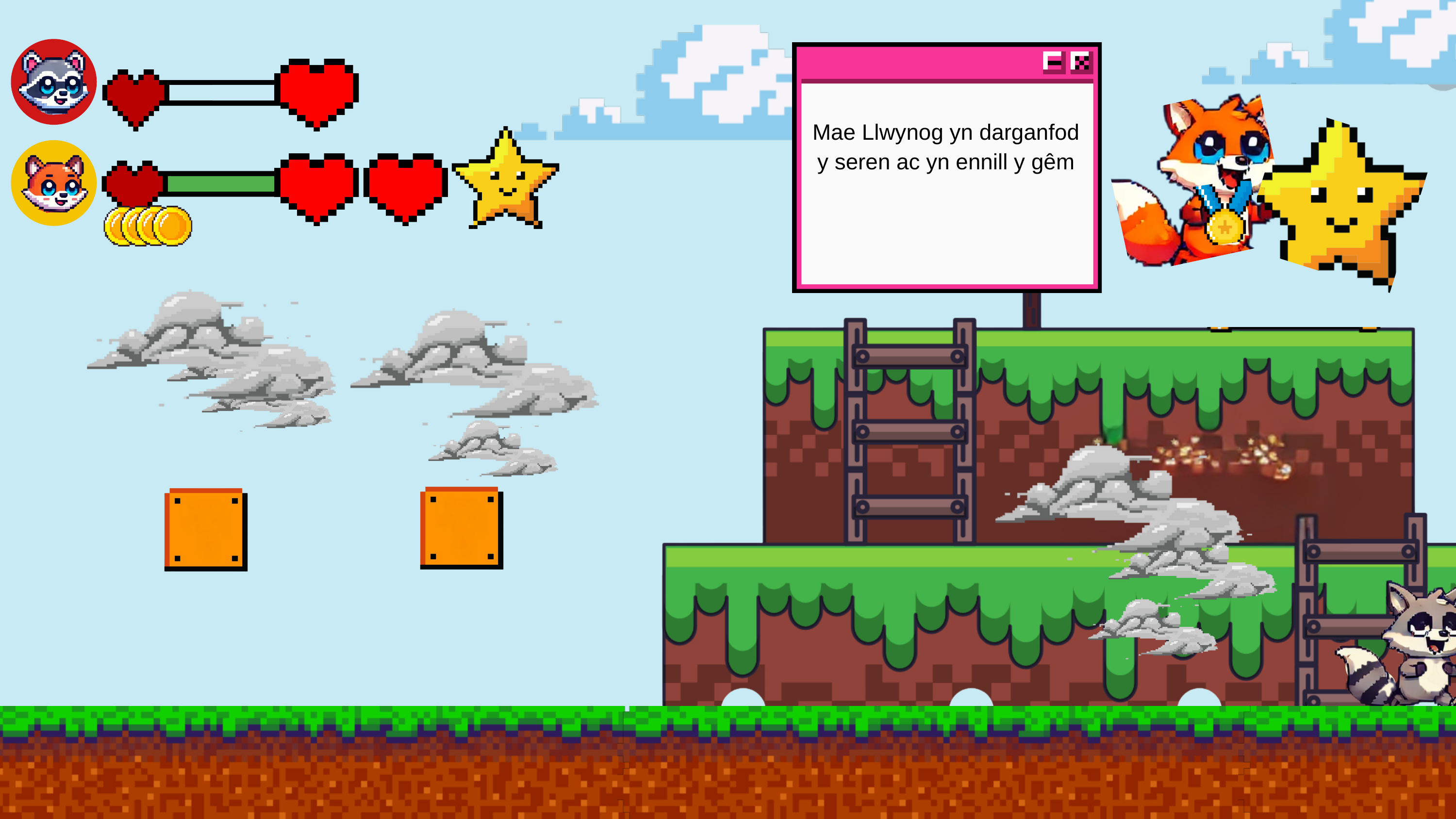

Mae Llwynog yn darganfod y seren ac yn ennill y gêm